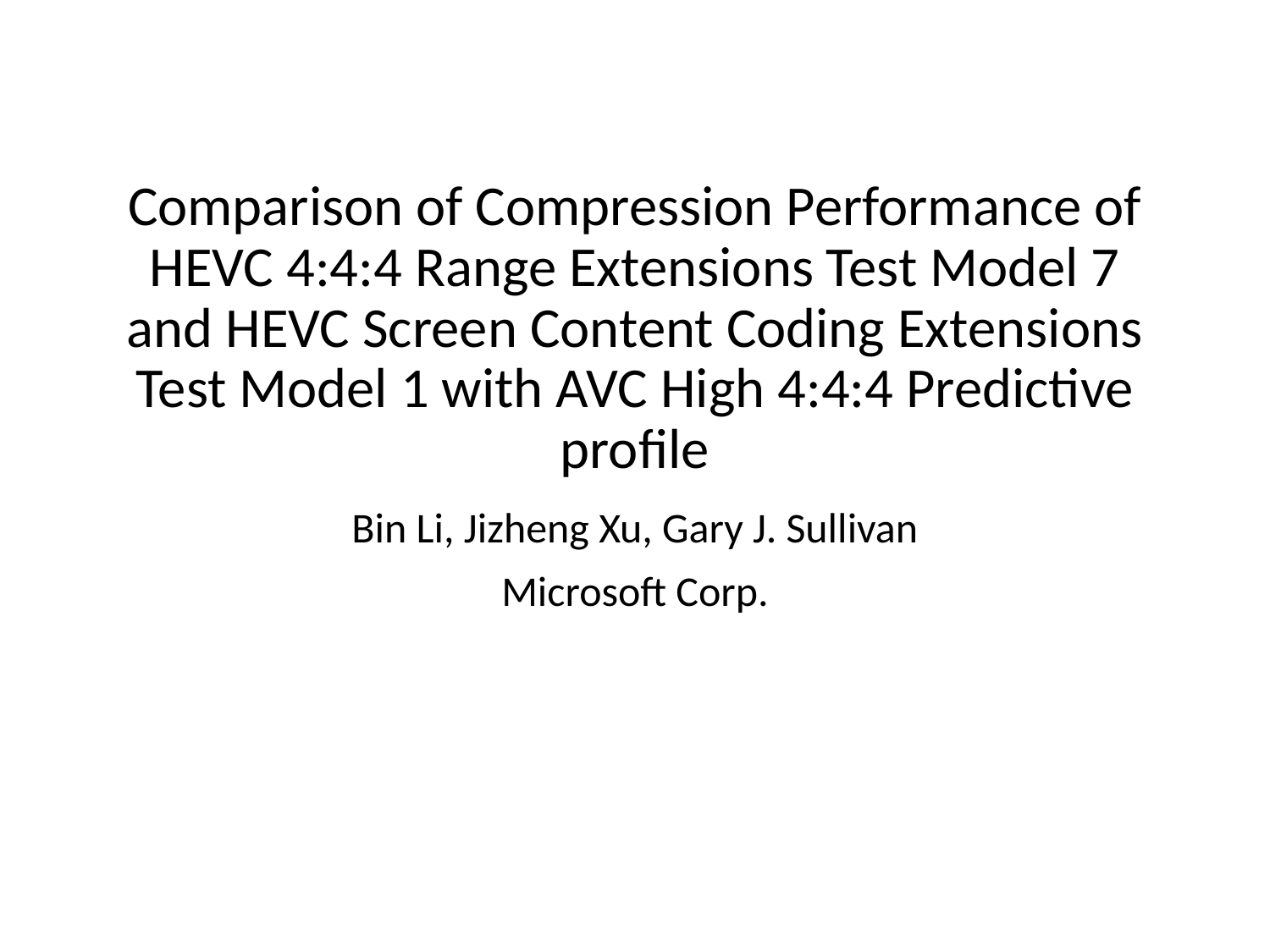

# Comparison of Compression Performance of HEVC 4:4:4 Range Extensions Test Model 7 and HEVC Screen Content Coding Extensions Test Model 1 with AVC High 4:4:4 Predictive profile
Bin Li, Jizheng Xu, Gary J. Sullivan
Microsoft Corp.